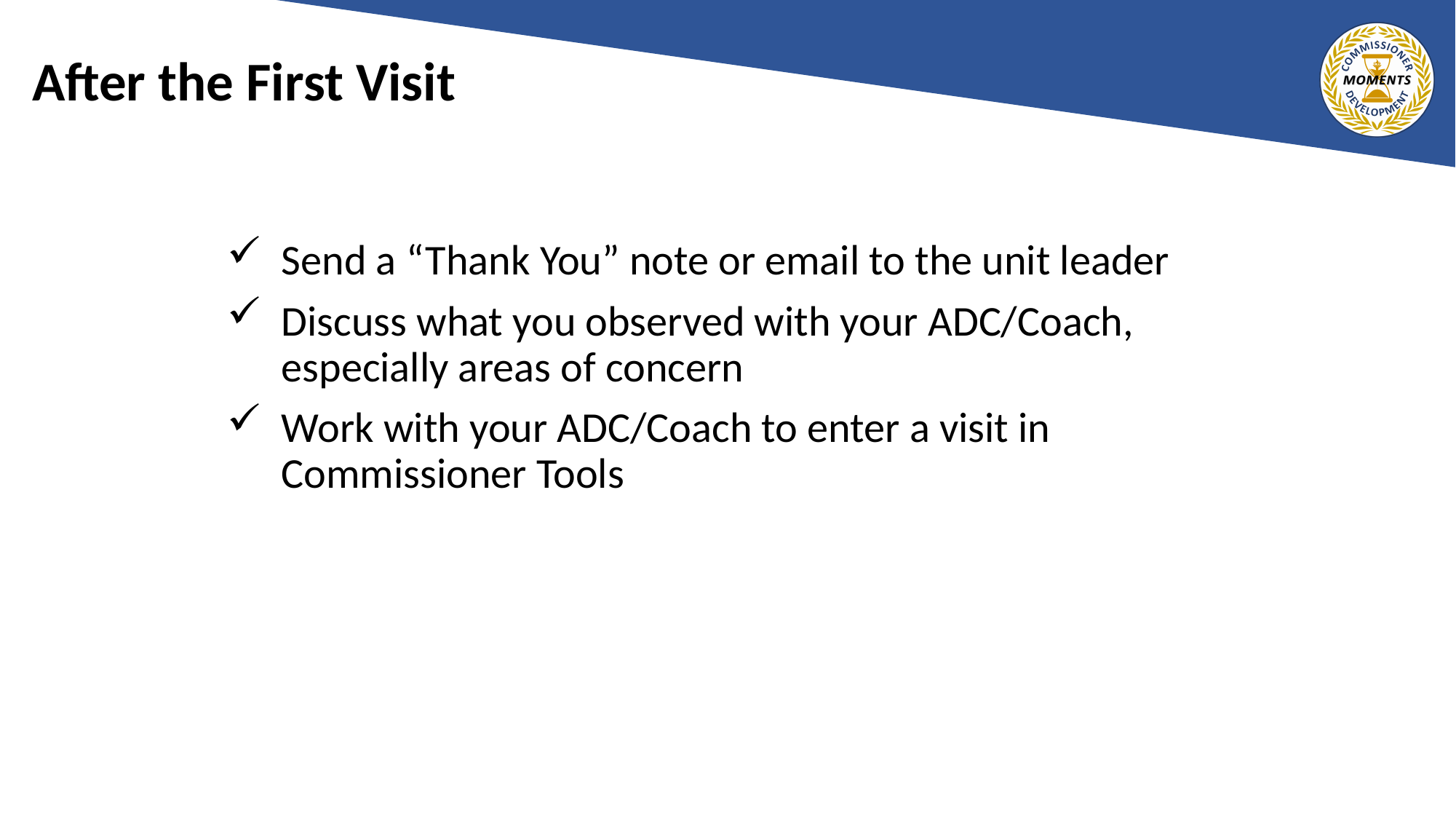

# After the First Visit
Send a “Thank You” note or email to the unit leader
Discuss what you observed with your ADC/Coach, especially areas of concern
Work with your ADC/Coach to enter a visit in Commissioner Tools